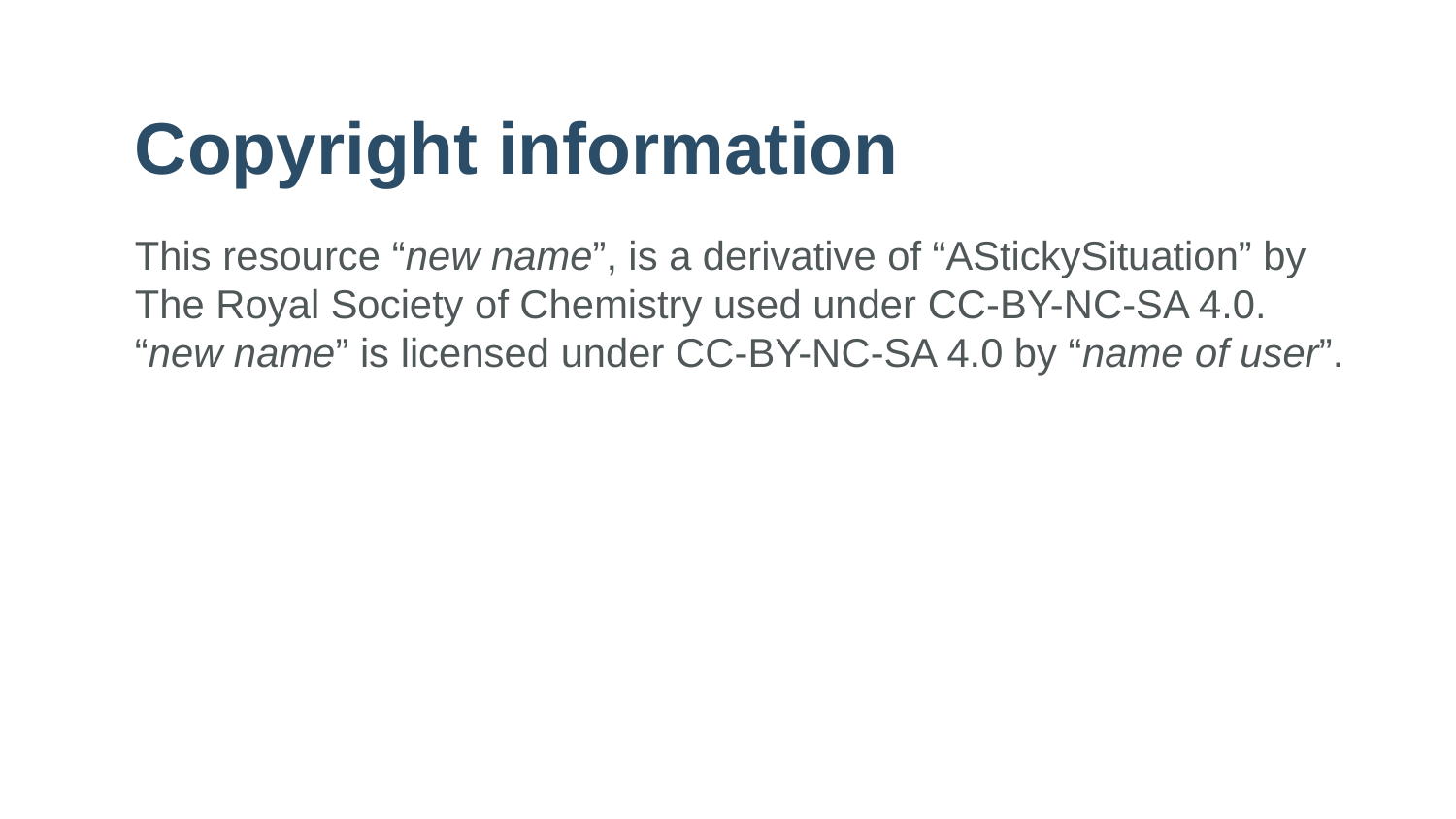

# Copyright information
This resource “new name”, is a derivative of “AStickySituation” by The Royal Society of Chemistry used under CC-BY-NC-SA 4.0. “new name” is licensed under CC-BY-NC-SA 4.0 by “name of user”.